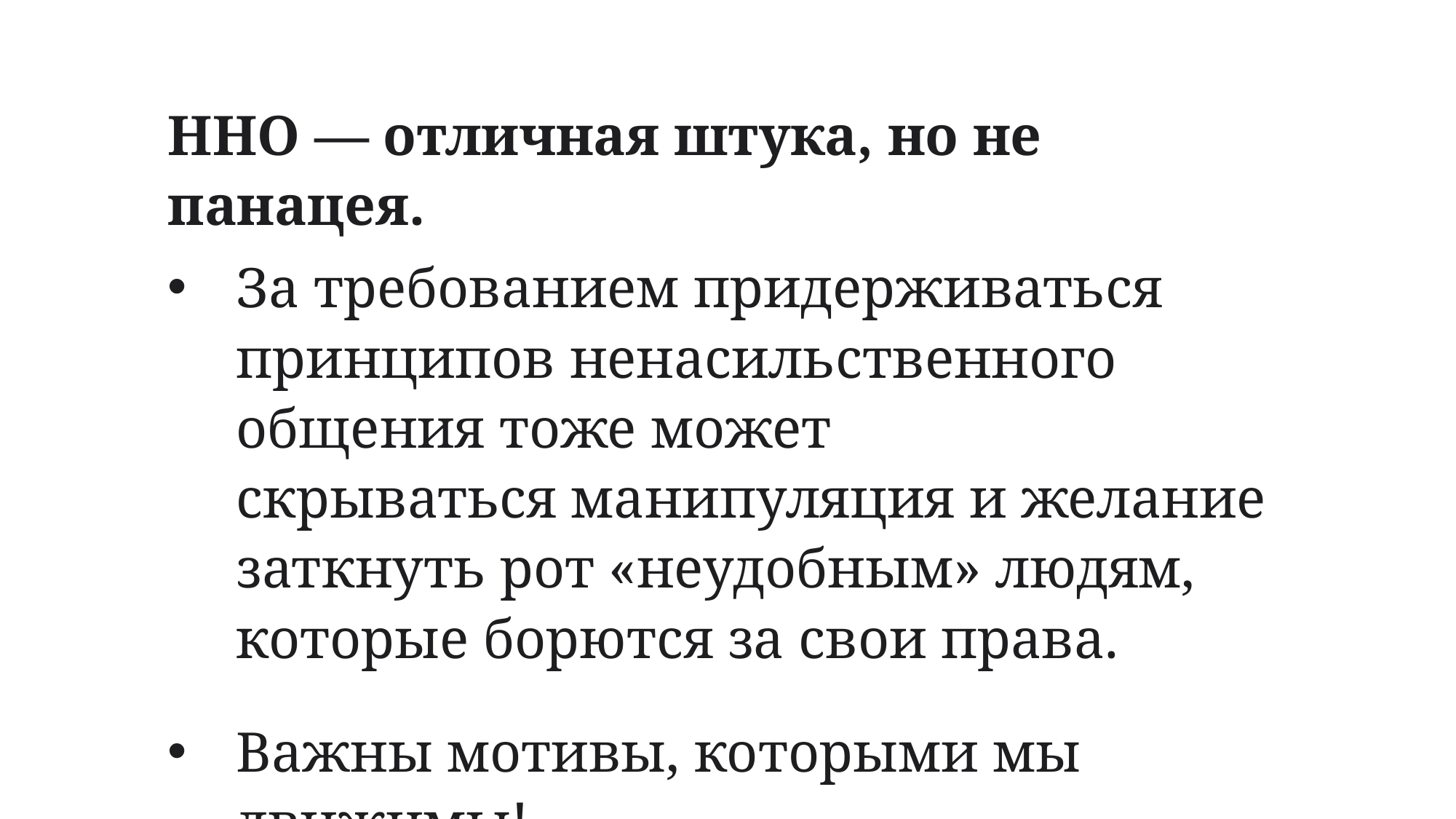

ННО — отличная штука, но не панацея.
За требованием придерживаться принципов ненасильственного общения тоже может скрываться манипуляция и желание заткнуть рот «неудобным» людям, которые борются за свои права.

Важны мотивы, которыми мы движимы!